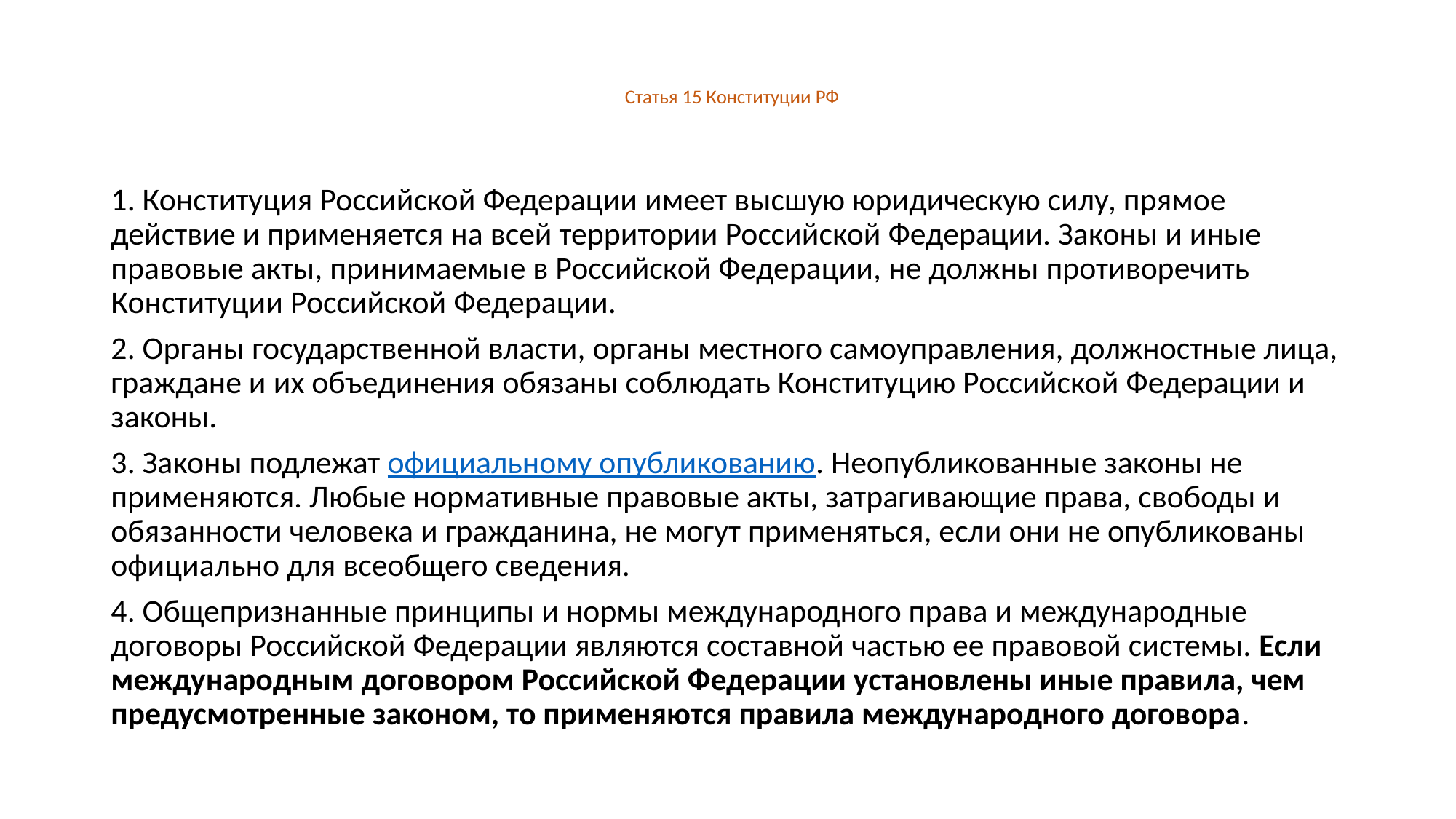

# Статья 15 Конституции РФ
1. Конституция Российской Федерации имеет высшую юридическую силу, прямое действие и применяется на всей территории Российской Федерации. Законы и иные правовые акты, принимаемые в Российской Федерации, не должны противоречить Конституции Российской Федерации.
2. Органы государственной власти, органы местного самоуправления, должностные лица, граждане и их объединения обязаны соблюдать Конституцию Российской Федерации и законы.
3. Законы подлежат официальному опубликованию. Неопубликованные законы не применяются. Любые нормативные правовые акты, затрагивающие права, свободы и обязанности человека и гражданина, не могут применяться, если они не опубликованы официально для всеобщего сведения.
4. Общепризнанные принципы и нормы международного права и международные договоры Российской Федерации являются составной частью ее правовой системы. Если международным договором Российской Федерации установлены иные правила, чем предусмотренные законом, то применяются правила международного договора.